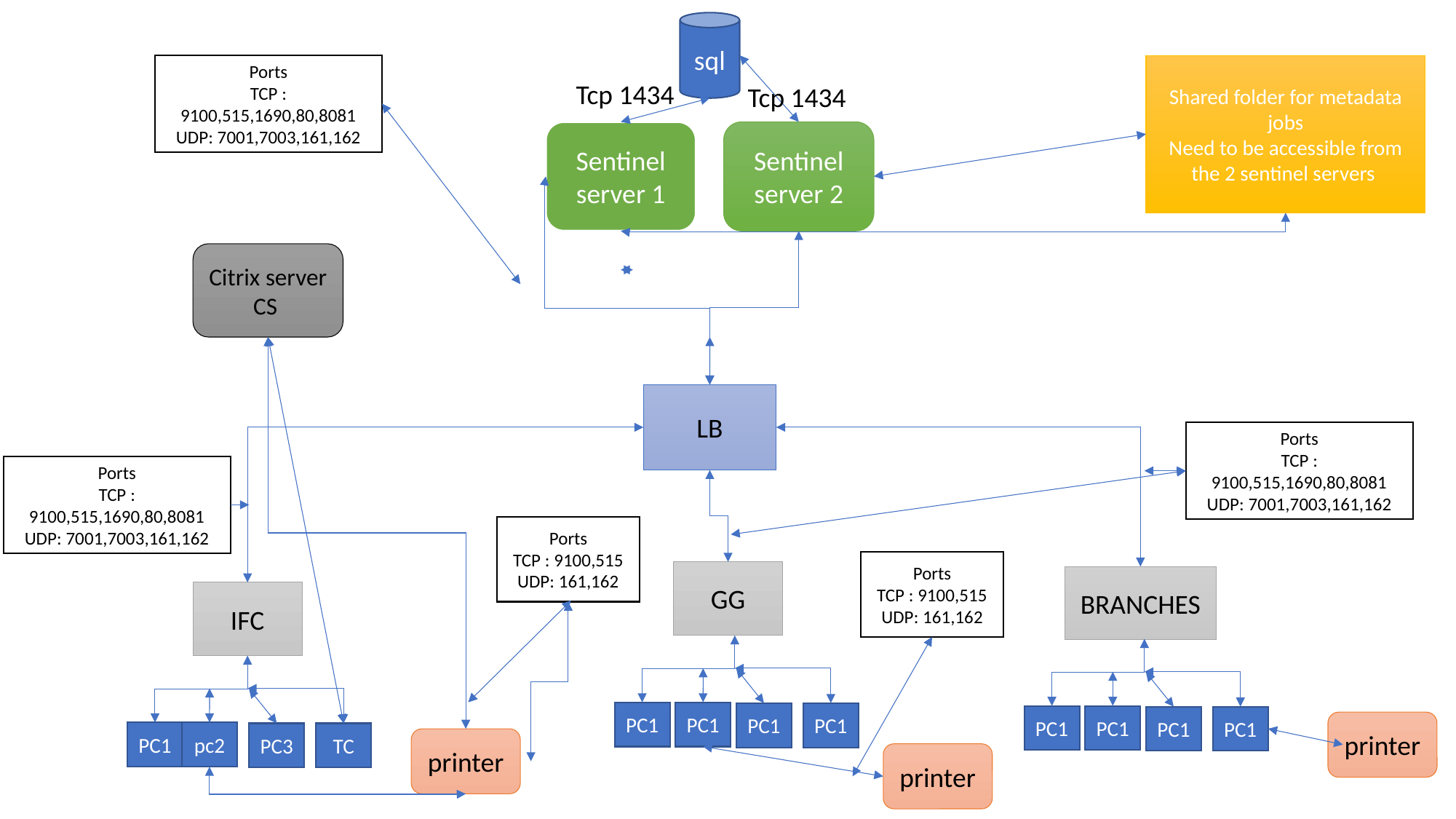

sql
Ports
TCP : 9100,515,1690,80,8081
UDP: 7001,7003,161,162
Shared folder for metadata jobs
Need to be accessible from the 2 sentinel servers
Tcp 1434
Tcp 1434
Sentinel server 1
Sentinel server 2
Citrix server
CS
LB
Ports
TCP : 9100,515,1690,80,8081
UDP: 7001,7003,161,162
Ports
TCP : 9100,515,1690,80,8081
UDP: 7001,7003,161,162
Ports
TCP : 9100,515
UDP: 161,162
Ports
TCP : 9100,515
UDP: 161,162
GG
BRANCHES
IFC
PC1
PC1
PC1
PC1
PC1
PC1
PC1
PC1
printer
PC1
pc2
PC3
TC
printer
printer